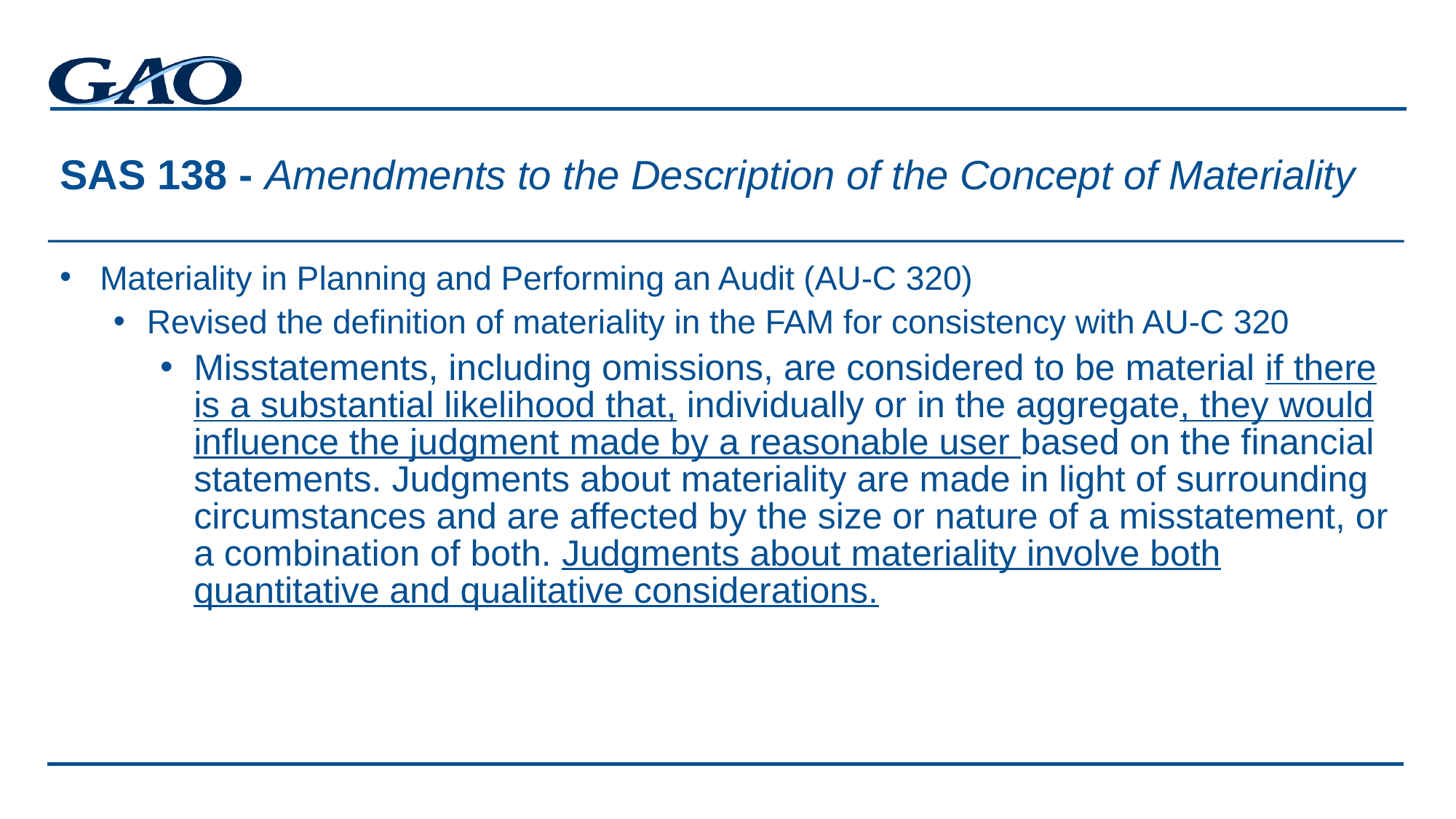

# SAS 138 - Amendments to the Description of the Concept of Materiality
Materiality in Planning and Performing an Audit (AU-C 320)
Revised the definition of materiality in the FAM for consistency with AU-C 320
Misstatements, including omissions, are considered to be material if there is a substantial likelihood that, individually or in the aggregate, they would influence the judgment made by a reasonable user based on the financial statements. Judgments about materiality are made in light of surrounding circumstances and are affected by the size or nature of a misstatement, or a combination of both. Judgments about materiality involve both quantitative and qualitative considerations.